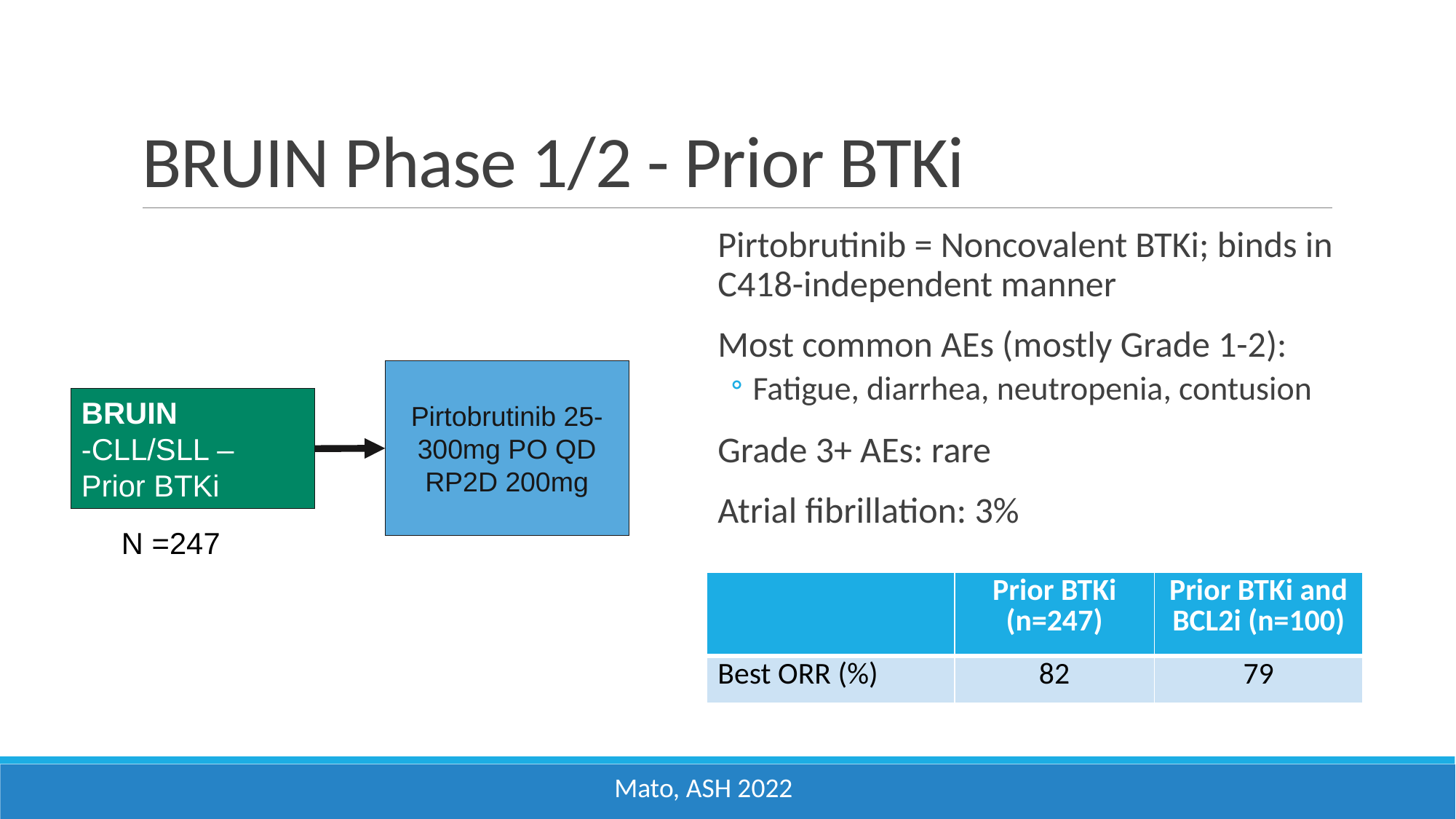

# BRUIN Phase 1/2 - Prior BTKi
Pirtobrutinib = Noncovalent BTKi; binds in C418-independent manner
Most common AEs (mostly Grade 1-2):
Fatigue, diarrhea, neutropenia, contusion
Grade 3+ AEs: rare
Atrial fibrillation: 3%

Pirtobrutinib 25-300mg PO QD
RP2D 200mg

BRUIN
-CLL/SLL – Prior BTKi
N =247
|  | Prior BTKi (n=247) | Prior BTKi and BCL2i (n=100) |
| --- | --- | --- |
| Best ORR (%) | 82 | 79 |
Mato, ASH 2022